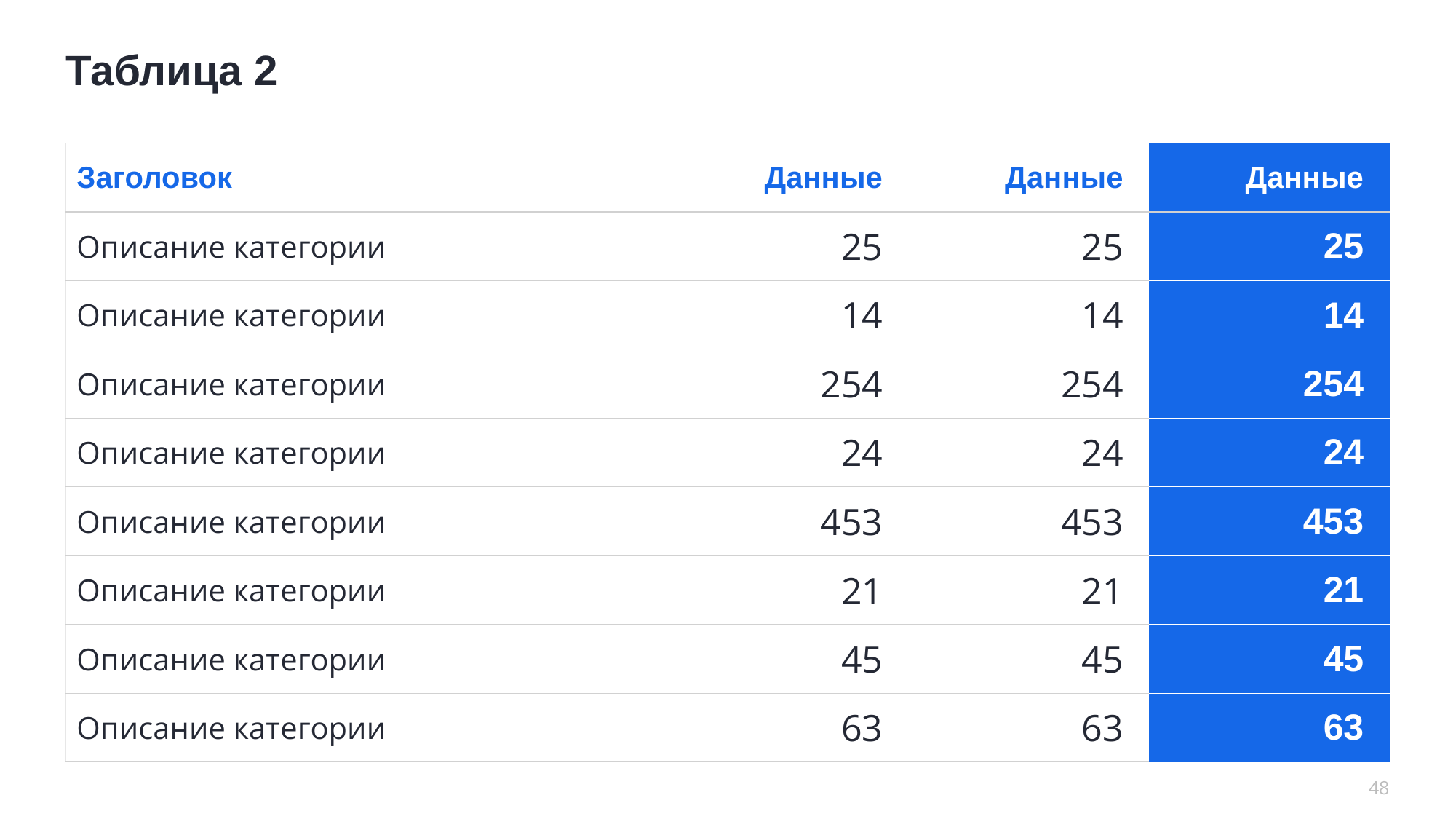

# Таблица 2

| Заголовок | Данные | Данные | Данные |
| --- | --- | --- | --- |
| Описание категории | 25 | 25 | 25 |
| Описание категории | 14 | 14 | 14 |
| Описание категории | 254 | 254 | 254 |
| Описание категории | 24 | 24 | 24 |
| Описание категории | 453 | 453 | 453 |
| Описание категории | 21 | 21 | 21 |
| Описание категории | 45 | 45 | 45 |
| Описание категории | 63 | 63 | 63 |
48